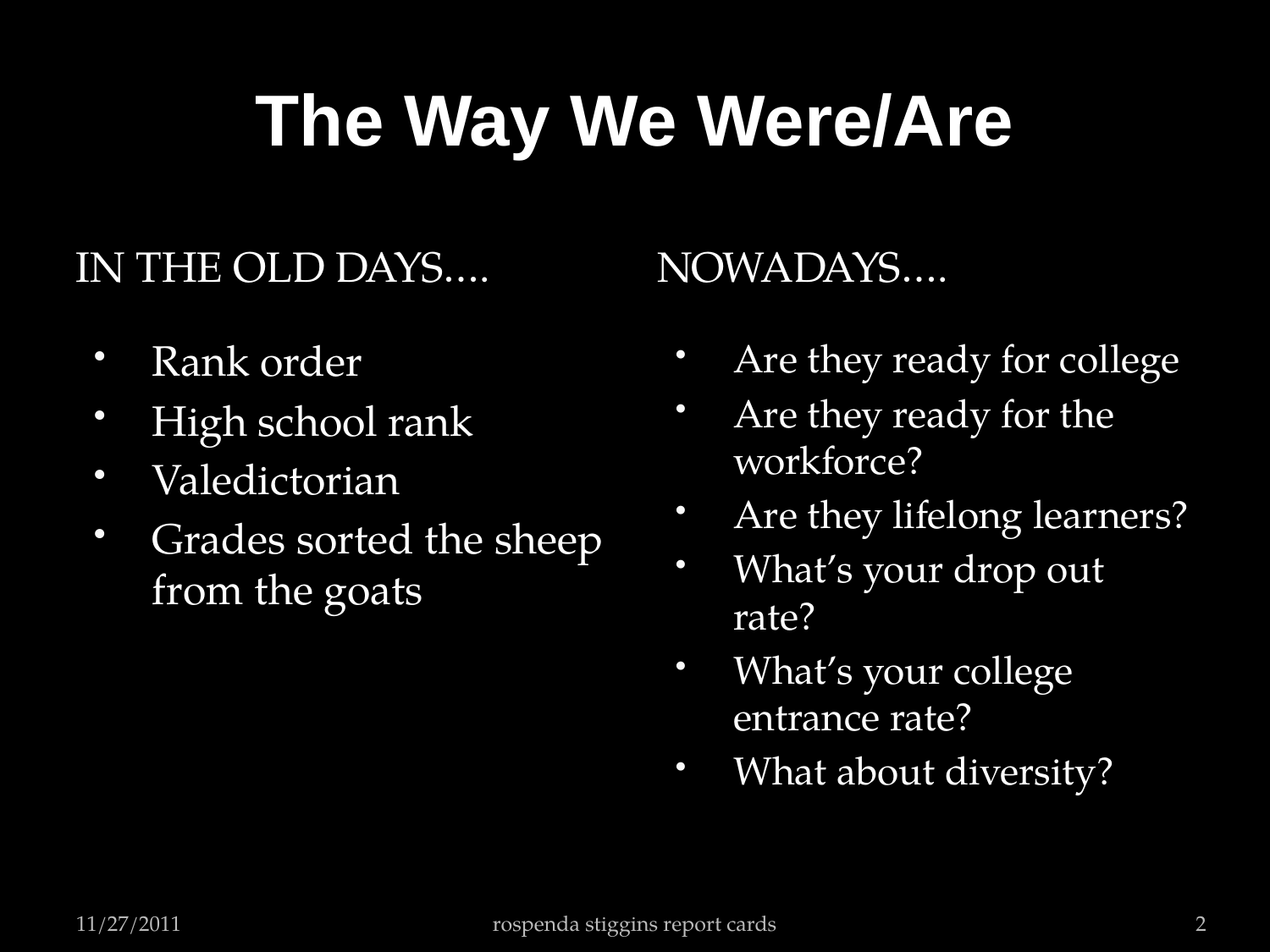

# The Way We Were/Are
In the old days….
Nowadays….
Rank order
High school rank
Valedictorian
Grades sorted the sheep from the goats
Are they ready for college
Are they ready for the workforce?
Are they lifelong learners?
What’s your drop out rate?
What’s your college entrance rate?
What about diversity?

11/27/2011
rospenda stiggins report cards
2